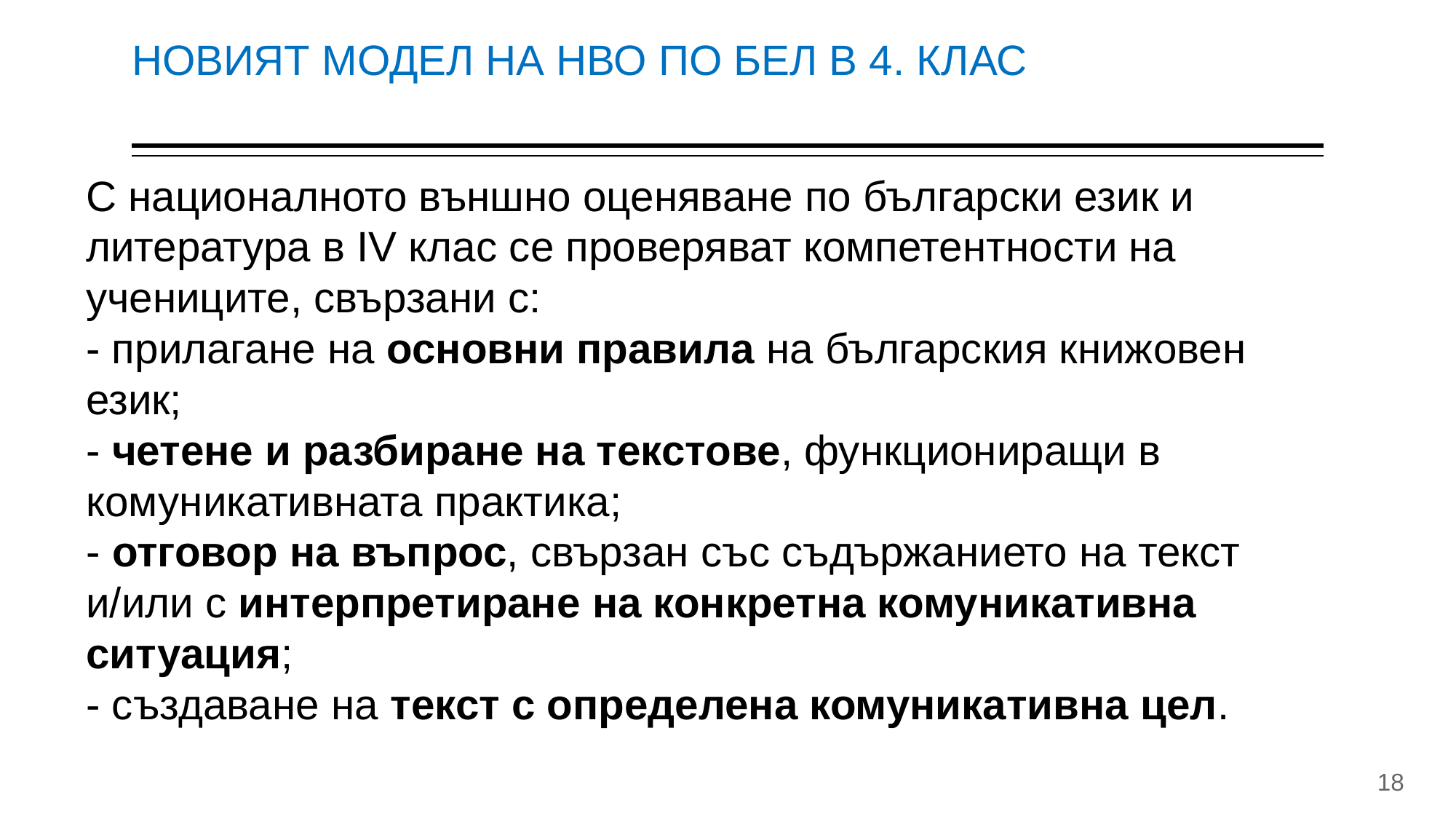

# НОВИЯТ МОДЕЛ НА НВО ПО БЕЛ В 4. КЛАС
С националното външно оценяване по български език и литература в IV клас се проверяват компетентности на учениците, свързани с:
- прилагане на основни правила на българския книжовен език;
- четене и разбиране на текстове, функциониращи в комуникативната практика;
- отговор на въпрос, свързан със съдържанието на текст и/или с интерпретиране на конкретна комуникативна ситуация;
- създаване на текст с определена комуникативна цел.
18